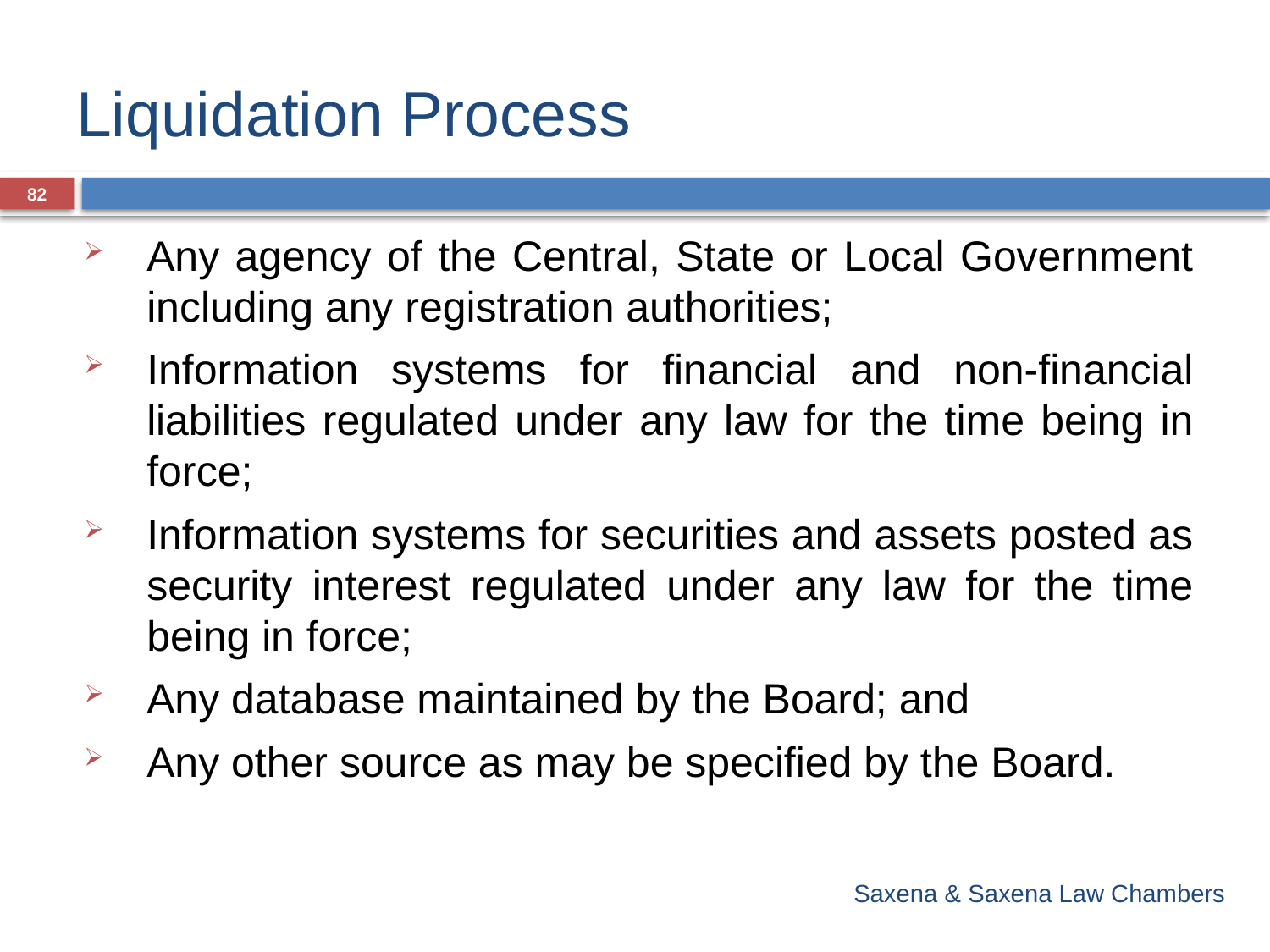

# Liquidation Process
82
Any agency of the Central, State or Local Government including any registration authorities;
Information systems for financial and non-financial liabilities regulated under any law for the time being in force;
Information systems for securities and assets posted as security interest regulated under any law for the time being in force;
Any database maintained by the Board; and
Any other source as may be specified by the Board.

Saxena & Saxena Law Chambers